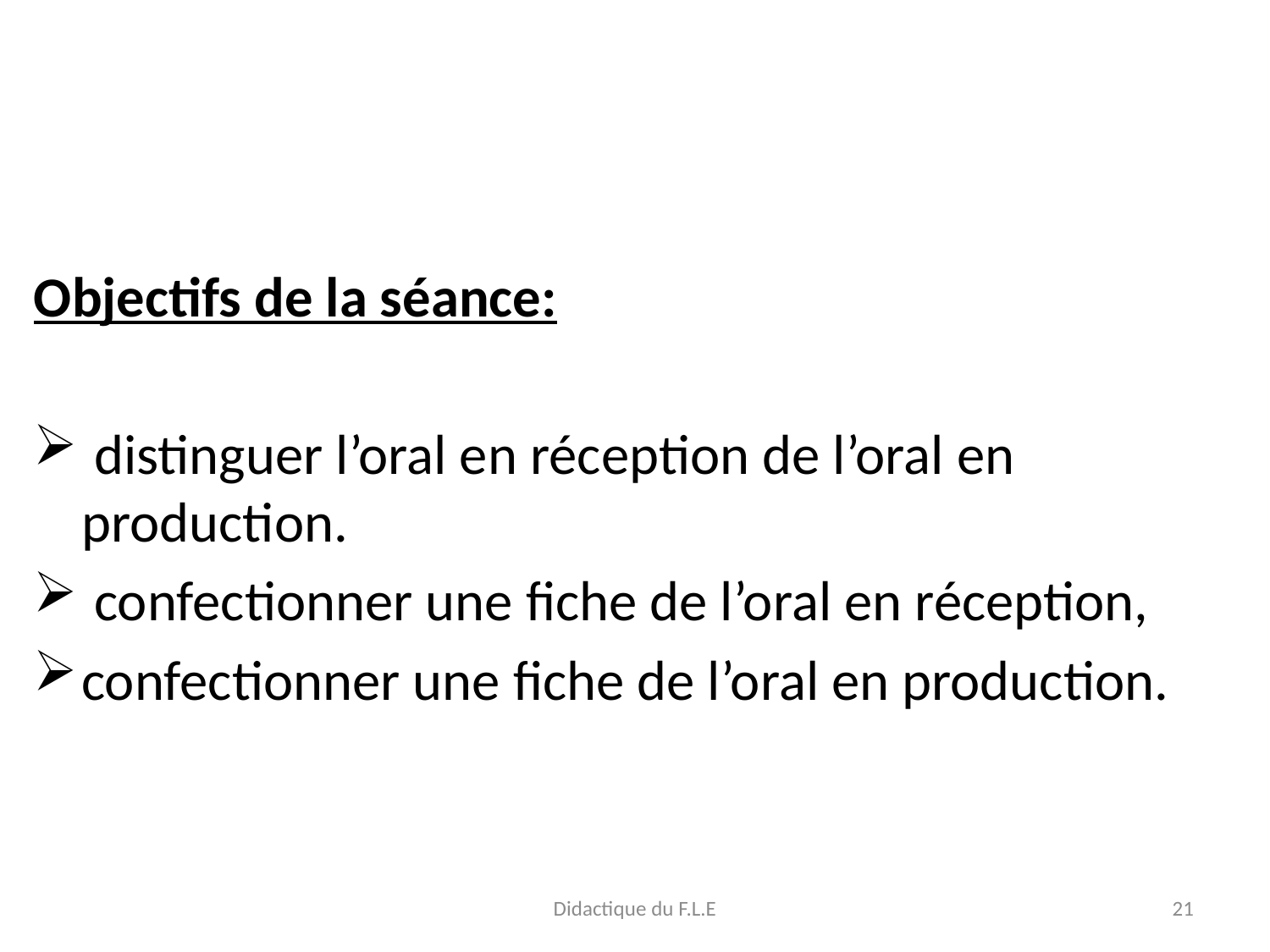

Objectifs de la séance:

 distinguer l’oral en réception de l’oral en production.
 confectionner une fiche de l’oral en réception,
confectionner une fiche de l’oral en production.
Didactique du F.L.E
21